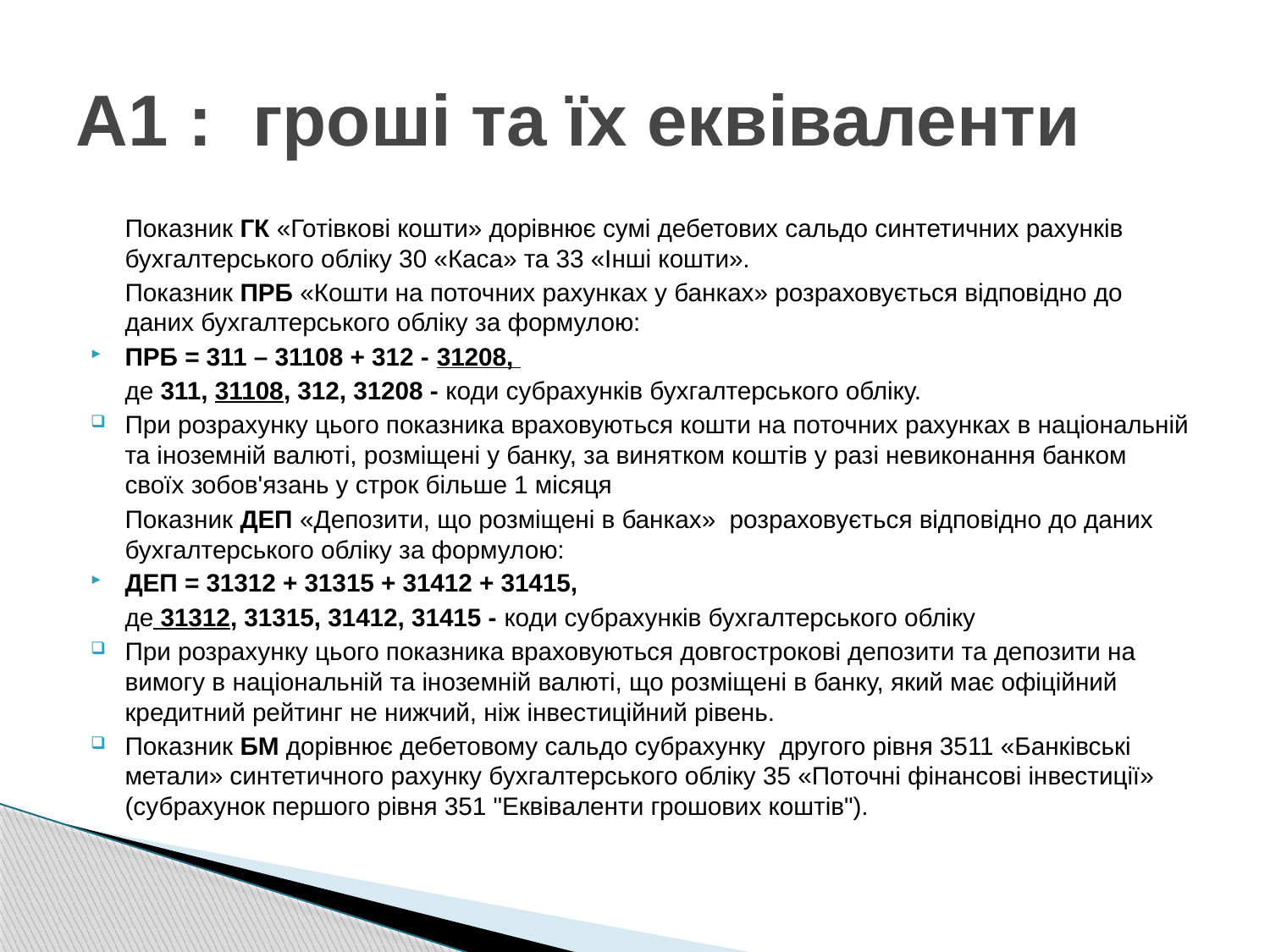

# А1 :  гроші та їх еквіваленти
		Показник ГК «Готівкові кошти» дорівнює сумі дебетових сальдо синтетичних рахунків бухгалтерського обліку 30 «Каса» та 33 «Інші кошти».
		Показник ПРБ «Кошти на поточних рахунках у банках» розраховується відповідно до даних бухгалтерського обліку за формулою:
ПРБ = 311 – 31108 + 312 - 31208,
	де 311, 31108, 312, 31208 - коди субрахунків бухгалтерського обліку.
При розрахунку цього показника враховуються кошти на поточних рахунках в національній та іноземній валюті, розміщені у банку, за винятком коштів у разі невиконання банком своїх зобов'язань у строк більше 1 місяця
		Показник ДЕП «Депозити, що розміщені в банках»  розраховується відповідно до даних бухгалтерського обліку за формулою:
ДЕП = 31312 + 31315 + 31412 + 31415,
	де 31312, 31315, 31412, 31415 - коди субрахунків бухгалтерського обліку
При розрахунку цього показника враховуються довгострокові депозити та депозити на вимогу в національній та іноземній валюті, що розміщені в банку, який має офіційний кредитний рейтинг не нижчий, ніж інвестиційний рівень.
Показник БМ дорівнює дебетовому сальдо субрахунку  другого рівня 3511 «Банківські метали» синтетичного рахунку бухгалтерського обліку 35 «Поточні фінансові інвестиції» (субрахунок першого рівня 351 "Еквіваленти грошових коштів").